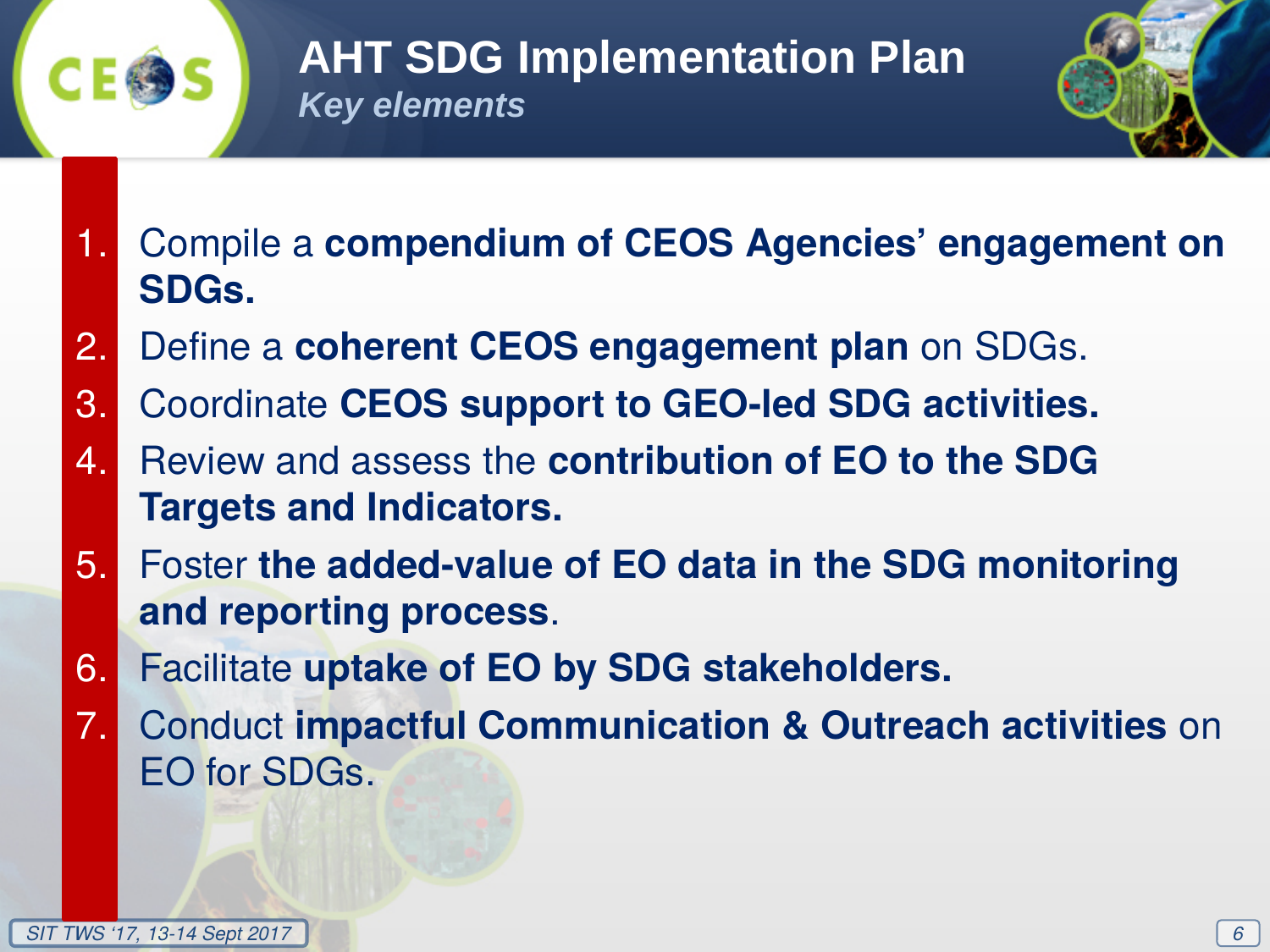

AHT SDG Implementation Plan
Key elements

Compile a compendium of CEOS Agencies’ engagement on SDGs.
Define a coherent CEOS engagement plan on SDGs.
Coordinate CEOS support to GEO-led SDG activities.
Review and assess the contribution of EO to the SDG Targets and Indicators.
Foster the added-value of EO data in the SDG monitoring and reporting process.
Facilitate uptake of EO by SDG stakeholders.
Conduct impactful Communication & Outreach activities on EO for SDGs.
6